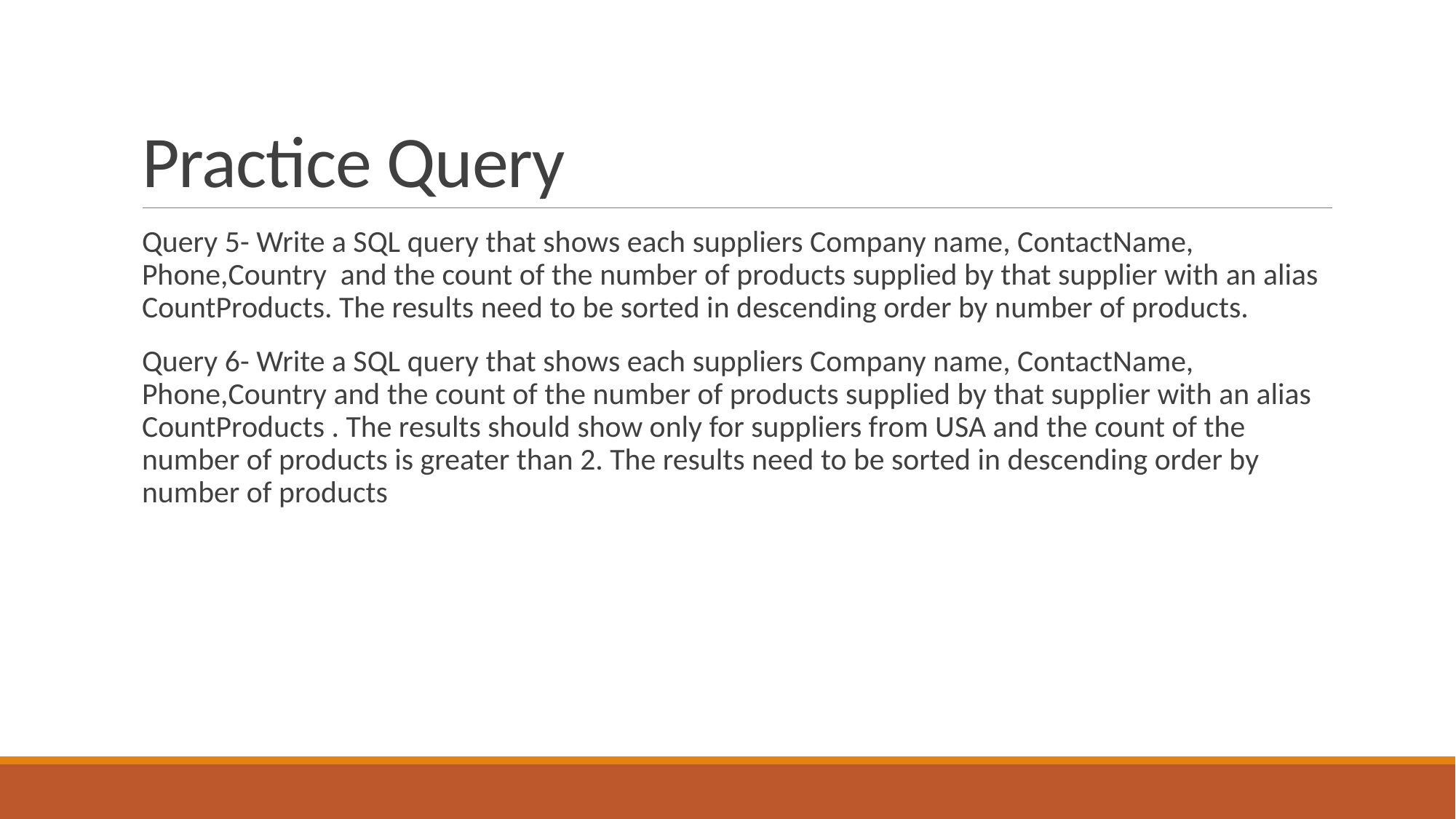

# Practice Query
Query 5- Write a SQL query that shows each suppliers Company name, ContactName, Phone,Country  and the count of the number of products supplied by that supplier with an alias CountProducts. The results need to be sorted in descending order by number of products.
Query 6- Write a SQL query that shows each suppliers Company name, ContactName, Phone,Country and the count of the number of products supplied by that supplier with an alias CountProducts . The results should show only for suppliers from USA and the count of the number of products is greater than 2. The results need to be sorted in descending order by number of products